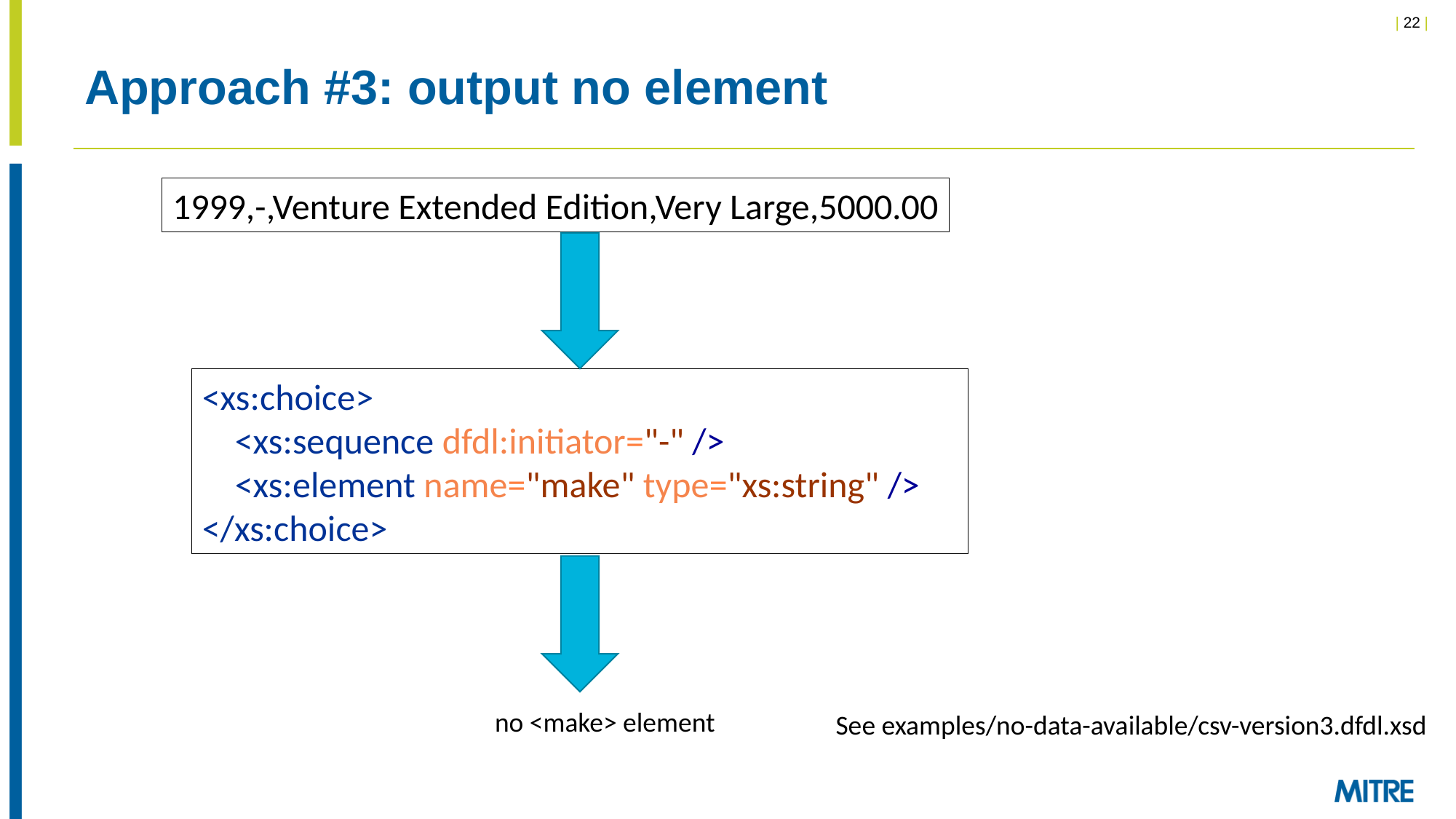

# Approach #3: output no element
1999,-,Venture Extended Edition,Very Large,5000.00

<xs:choice>
    <xs:sequence dfdl:initiator="-" />
    <xs:element name="make" type="xs:string" />
</xs:choice>

no <make> element
See examples/no-data-available/csv-version3.dfdl.xsd